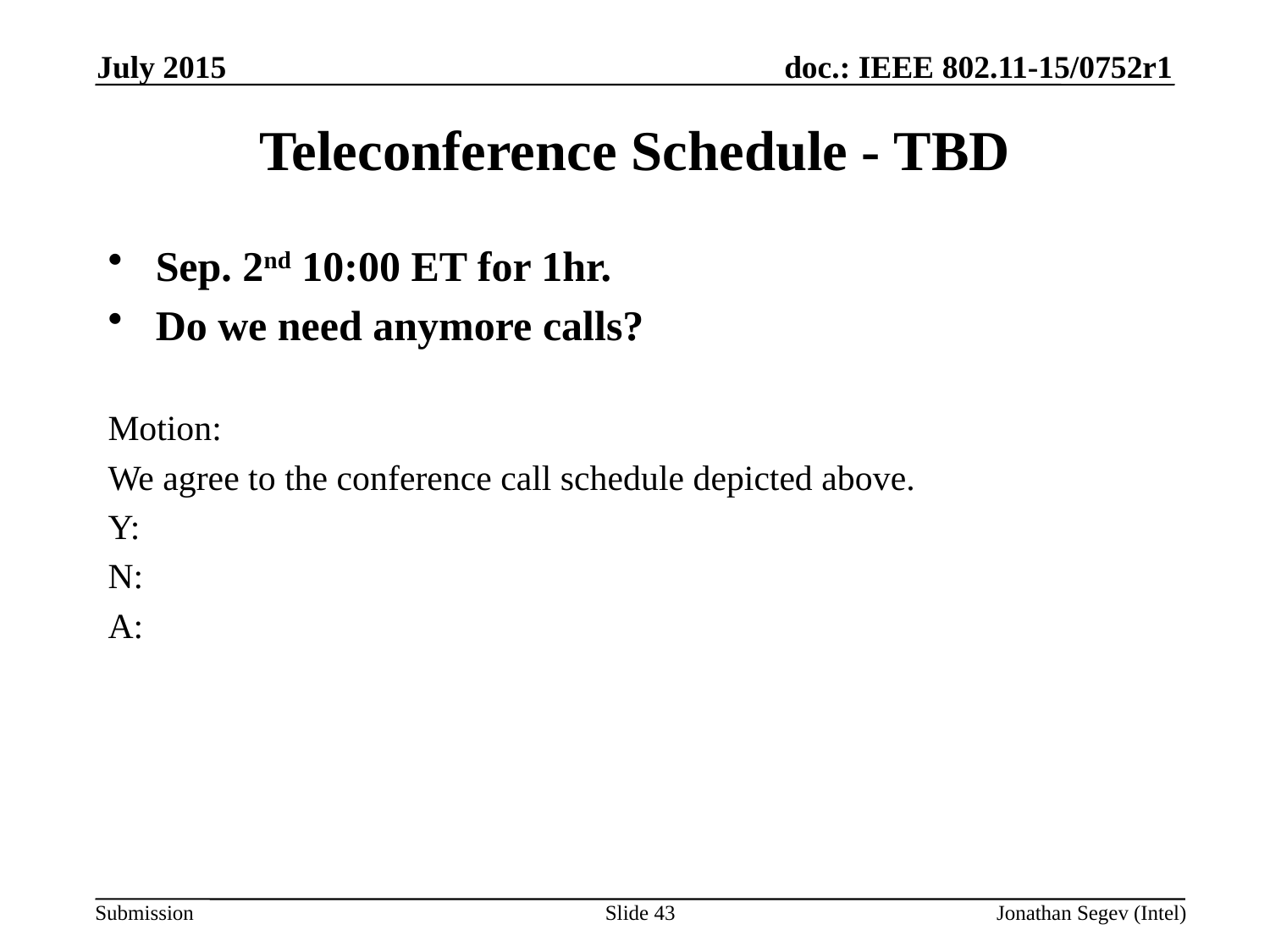

July 2015
Teleconference Schedule - TBD
Sep. 2nd 10:00 ET for 1hr.
Do we need anymore calls?

Motion:
We agree to the conference call schedule depicted above.
Y:
N:
A:

Slide 43
Jonathan Segev (Intel)